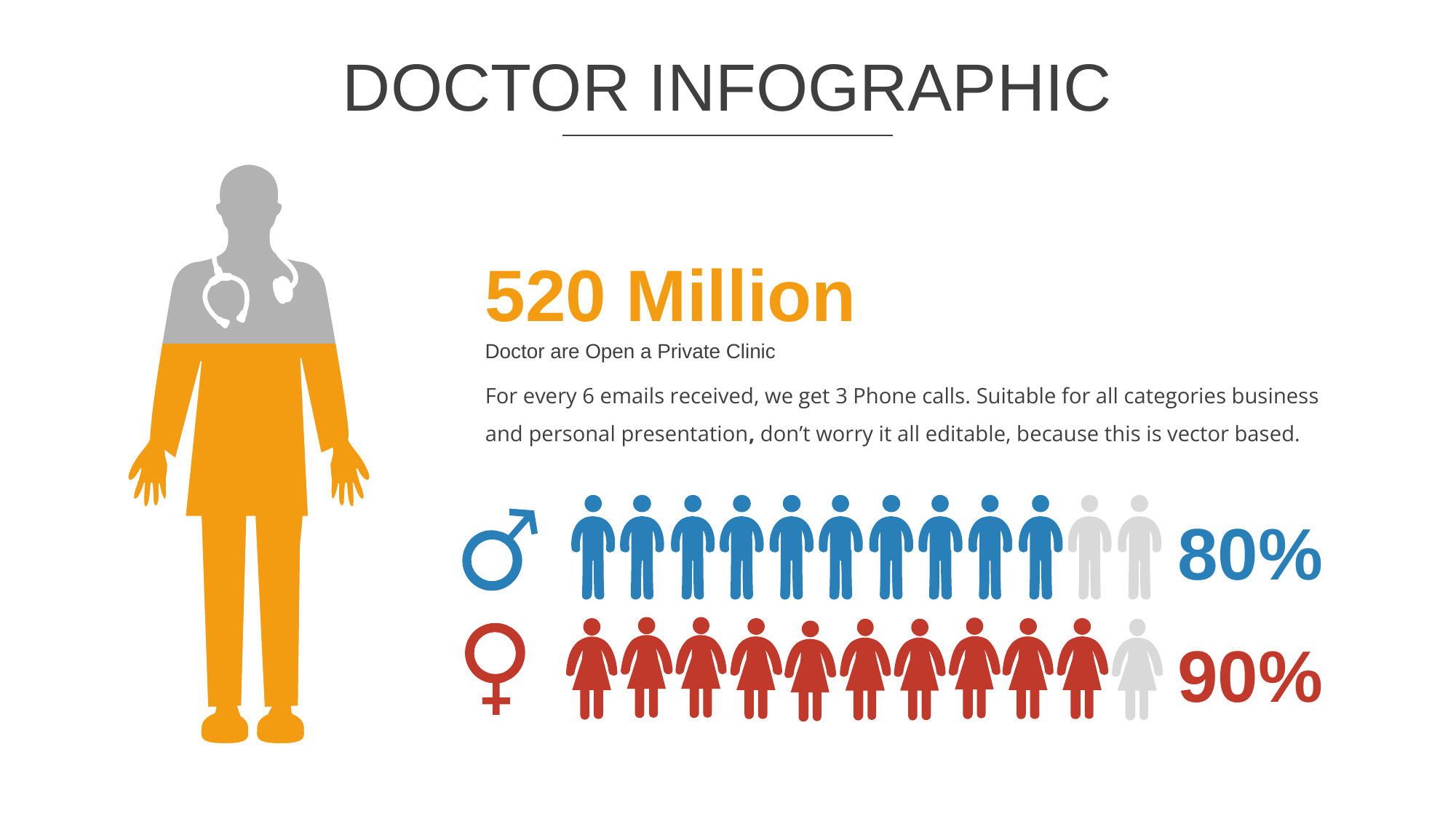

# DOCTOR INFOGRAPHIC

520 Million
Doctor are Open a Private Clinic

For every 6 emails received, we get 3 Phone calls. Suitable for all categories business and personal presentation, don’t worry it all editable, because this is vector based.

80%

90%